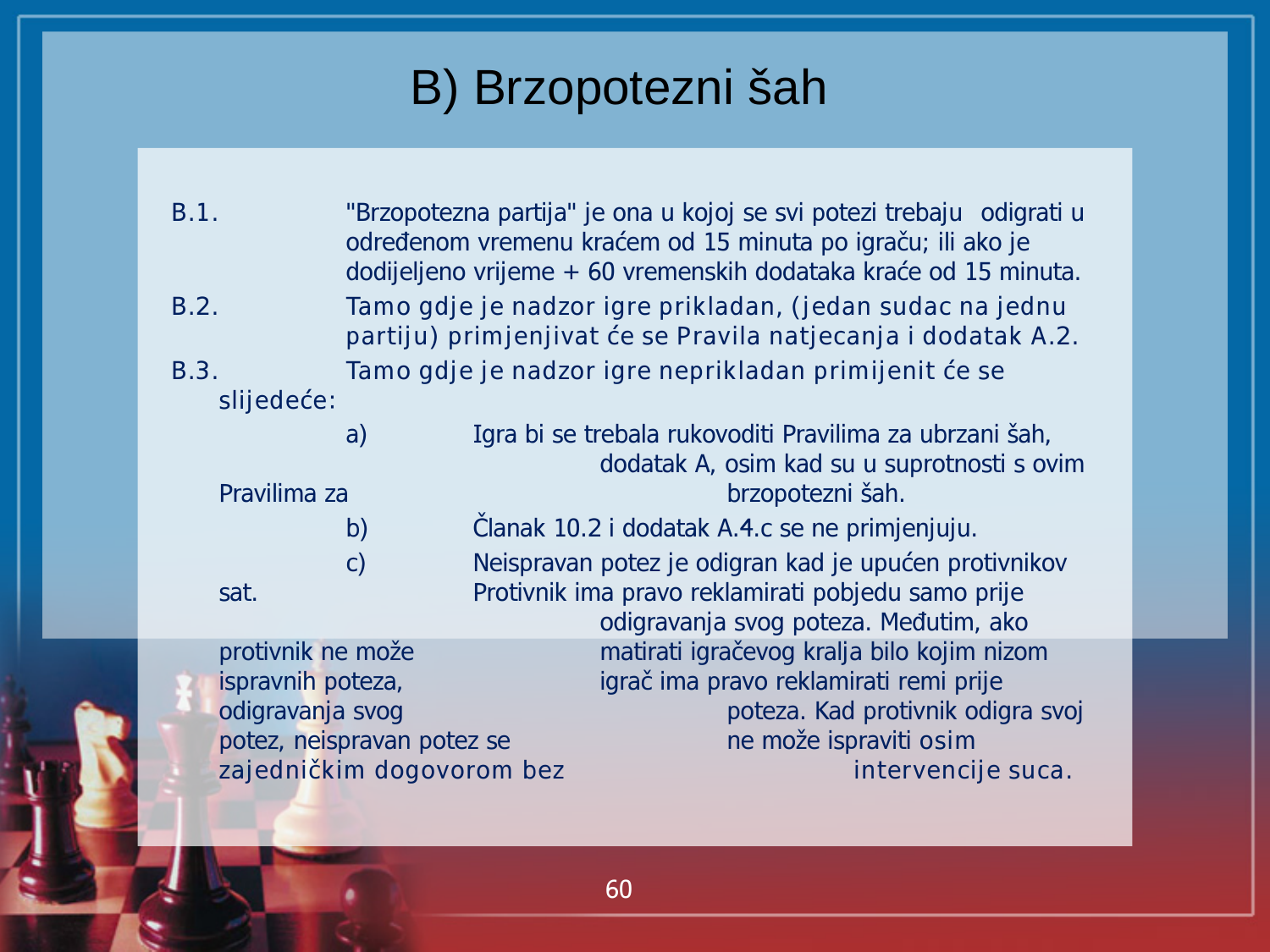

# B) Brzopotezni šah
B.1.	"Brzopotezna partija" je ona u kojoj se svi potezi trebaju 	odigrati u 	određenom vremenu kraćem od 15 minuta po igraču; ili ako je 	dodijeljeno vrijeme + 60 vremenskih dodataka kraće od 15 minuta.
B.2.	Tamo gdje je nadzor igre prikladan, (jedan sudac na jednu 	partiju) primjenjivat će se Pravila natjecanja i dodatak A.2.
B.3.	Tamo gdje je nadzor igre neprikladan primijenit će se slijedeće:
		a)	Igra bi se trebala rukovoditi Pravilima za ubrzani šah, 			dodatak A, osim kad su u suprotnosti s ovim Pravilima za 			brzopotezni šah.
		b)	Članak 10.2 i dodatak A.4.c se ne primjenjuju.
		c)	Neispravan potez je odigran kad je upućen protivnikov sat. 		Protivnik ima pravo reklamirati pobjedu samo prije 			odigravanja svog poteza. Međutim, ako protivnik ne može 		matirati igračevog kralja bilo kojim nizom ispravnih poteza, 		igrač ima pravo reklamirati remi prije odigravanja svog 			poteza. Kad protivnik odigra svoj potez, neispravan potez se 		ne može ispraviti osim zajedničkim dogovorom bez 			intervencije suca.

60